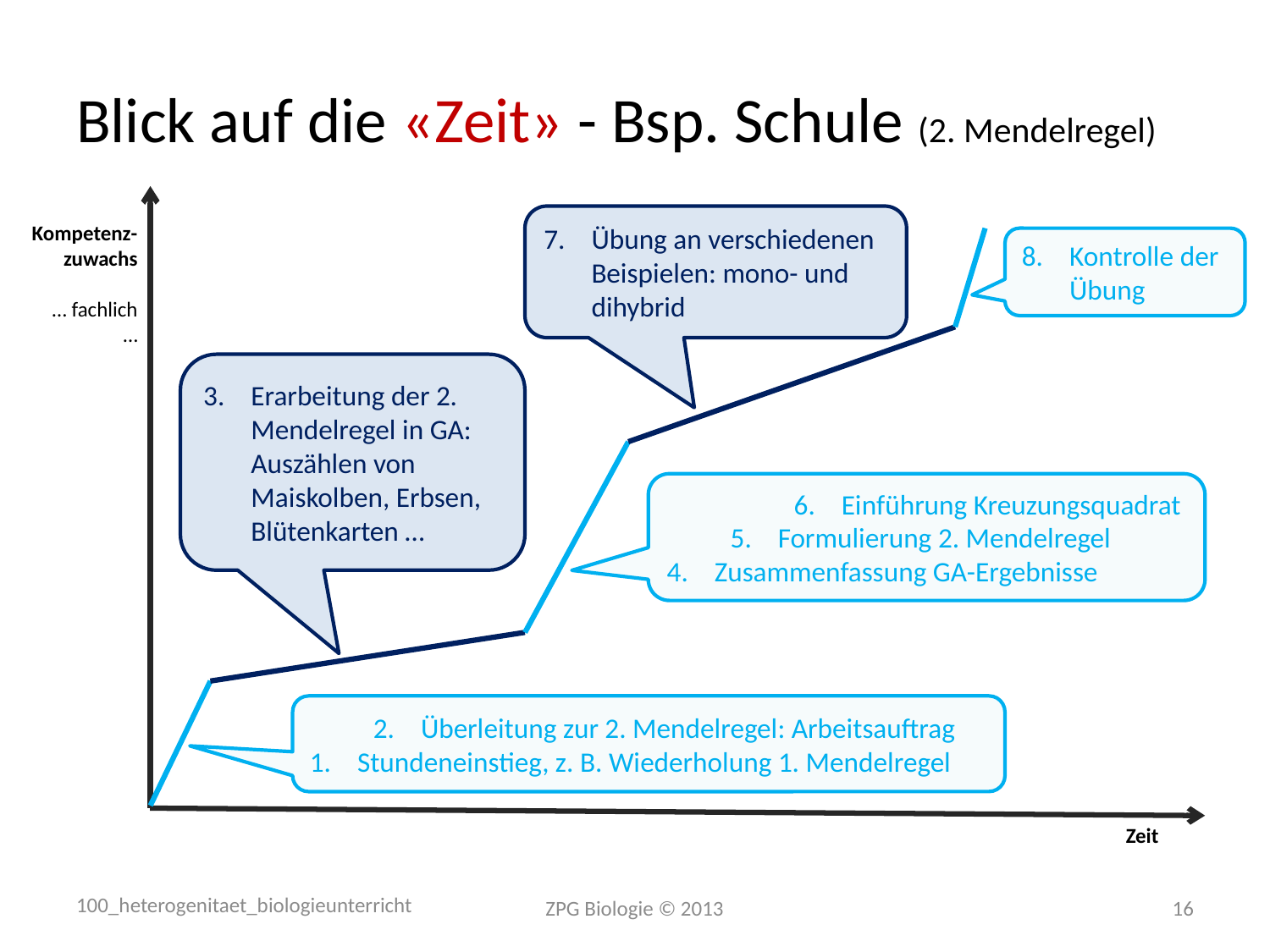

# Blick auf die «Zeit» - Bsp. Schule (2. Mendelregel)
Übung an verschiedenen Beispielen: mono- und dihybrid
Kompetenz-
zuwachs

… fachlich
…
Kontrolle der Übung
Erarbeitung der 2. Mendelregel in GA: Auszählen von Maiskolben, Erbsen, Blütenkarten …
Einführung Kreuzungsquadrat
Formulierung 2. Mendelregel
Zusammenfassung GA-Ergebnisse
Überleitung zur 2. Mendelregel: Arbeitsauftrag
Stundeneinstieg, z. B. Wiederholung 1. Mendelregel
Zeit
100_heterogenitaet_biologieunterricht
ZPG Biologie © 2013
16